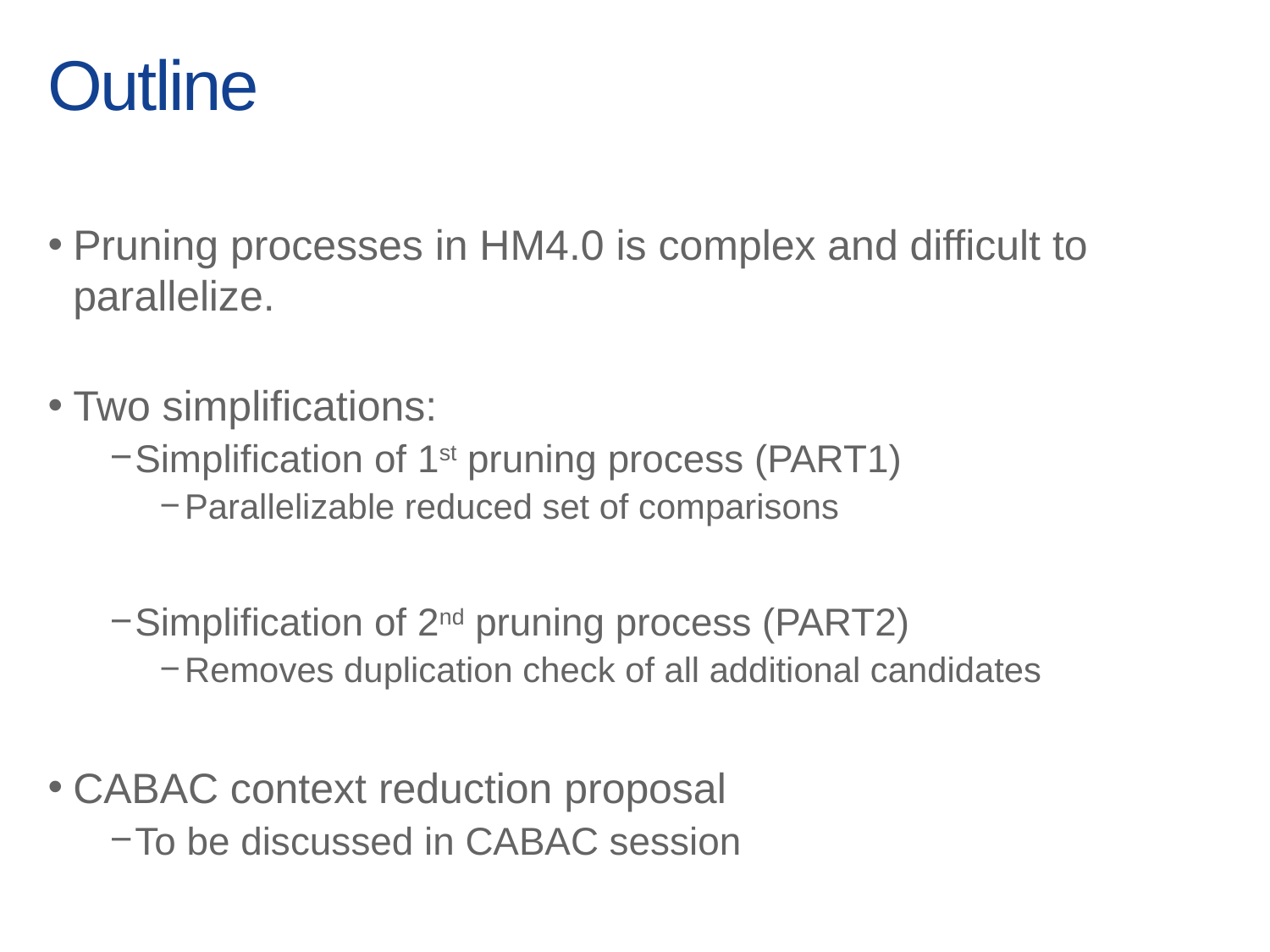

# Outline
Pruning processes in HM4.0 is complex and difficult to parallelize.

Two simplifications:
Simplification of 1st pruning process (PART1)
Parallelizable reduced set of comparisons

Simplification of 2nd pruning process (PART2)
Removes duplication check of all additional candidates

CABAC context reduction proposal
To be discussed in CABAC session